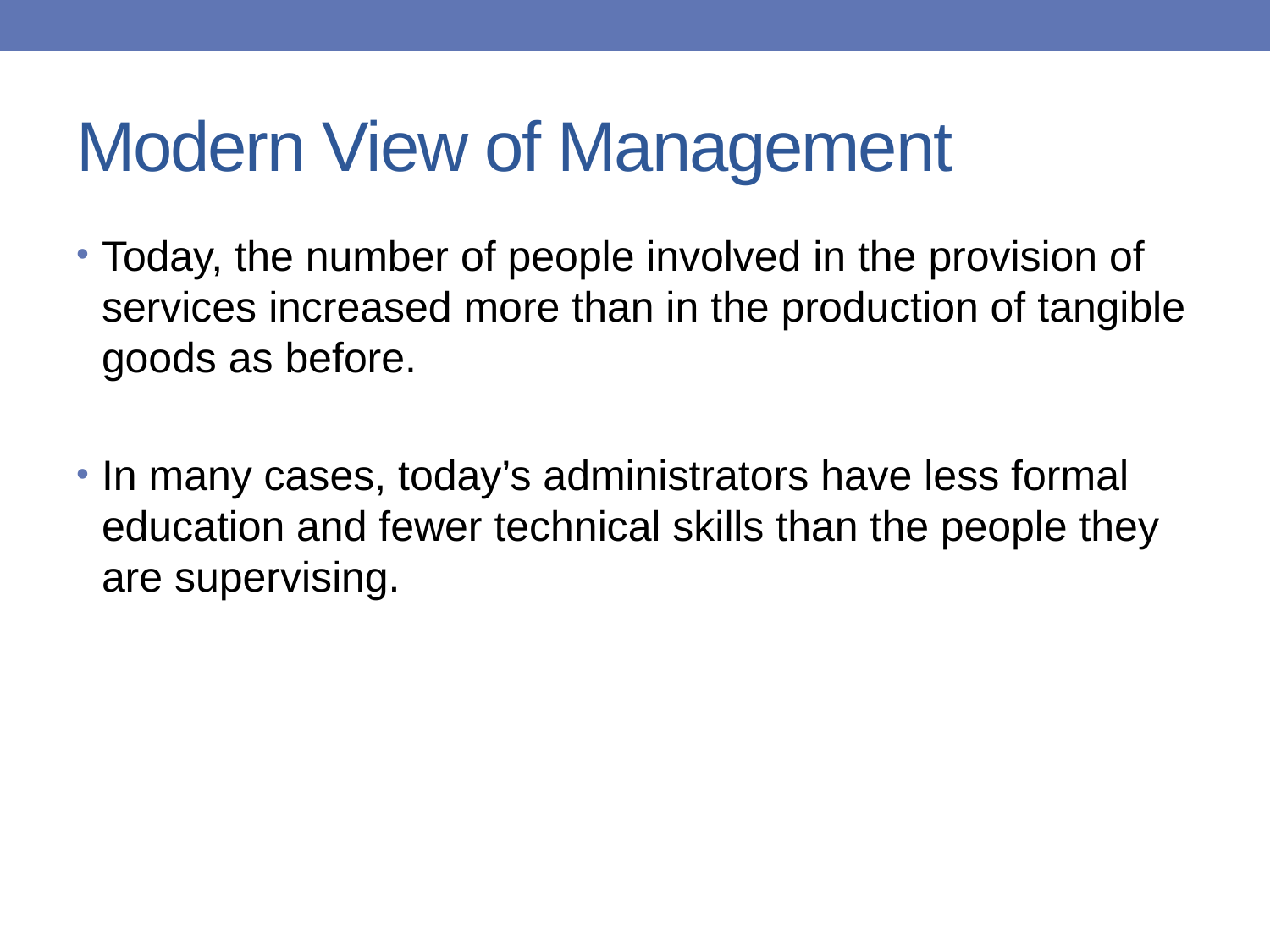

# Modern View of Management
Today, the number of people involved in the provision of services increased more than in the production of tangible goods as before.

In many cases, today’s administrators have less formal education and fewer technical skills than the people they are supervising.